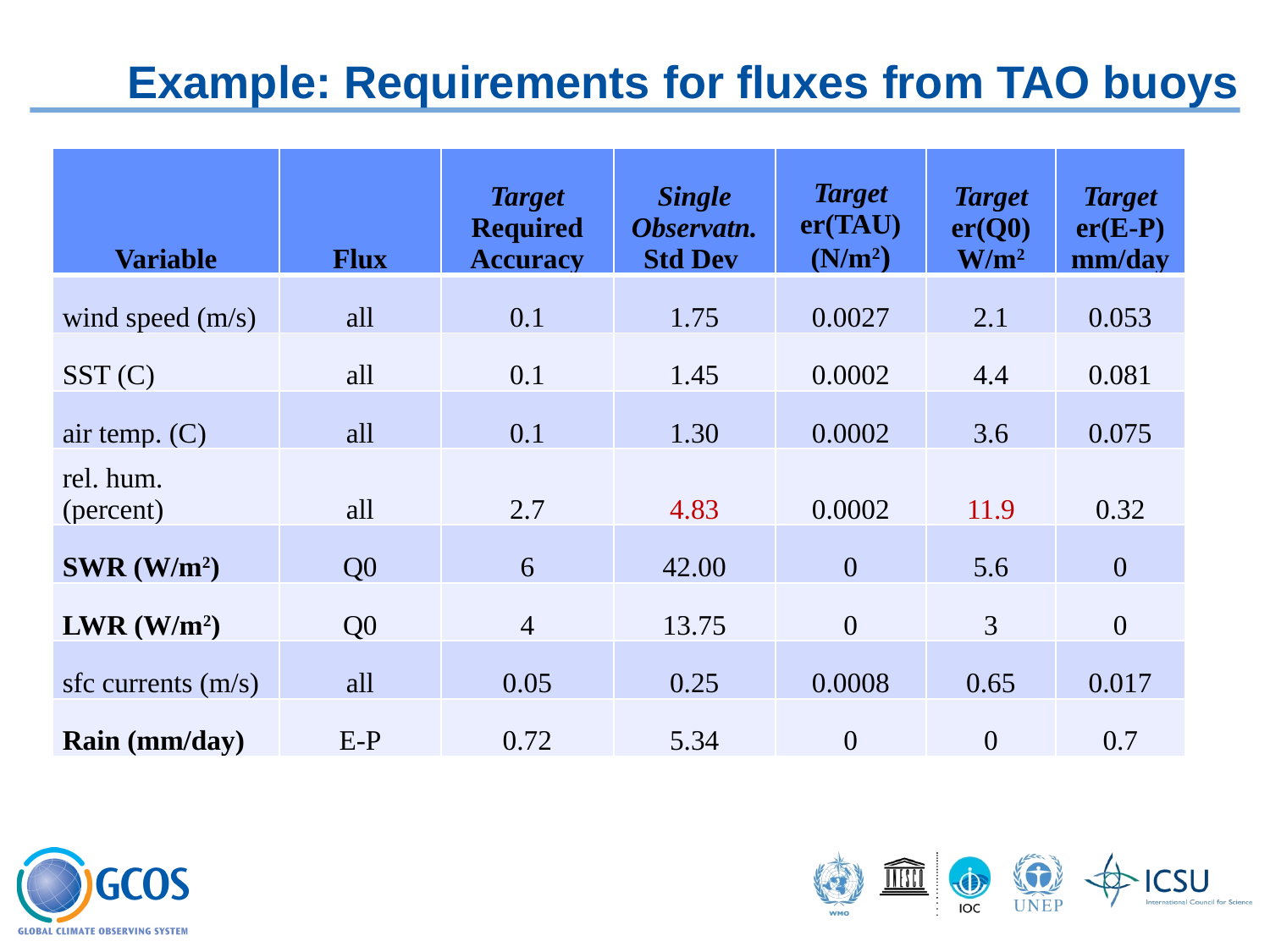

# Example: Requirements for fluxes from TAO buoys
| Variable | Flux | Target Required Accuracy | Single Observatn. Std Dev | Target er(TAU) (N/m2) | Target er(Q0) W/m2 | Target er(E-P) mm/day |
| --- | --- | --- | --- | --- | --- | --- |
| wind speed (m/s) | all | 0.1 | 1.75 | 0.0027 | 2.1 | 0.053 |
| SST (C) | all | 0.1 | 1.45 | 0.0002 | 4.4 | 0.081 |
| air temp. (C) | all | 0.1 | 1.30 | 0.0002 | 3.6 | 0.075 |
| rel. hum. (percent) | all | 2.7 | 4.83 | 0.0002 | 11.9 | 0.32 |
| SWR (W/m2) | Q0 | 6 | 42.00 | 0 | 5.6 | 0 |
| LWR (W/m2) | Q0 | 4 | 13.75 | 0 | 3 | 0 |
| sfc currents (m/s) | all | 0.05 | 0.25 | 0.0008 | 0.65 | 0.017 |
| Rain (mm/day) | E-P | 0.72 | 5.34 | 0 | 0 | 0.7 |